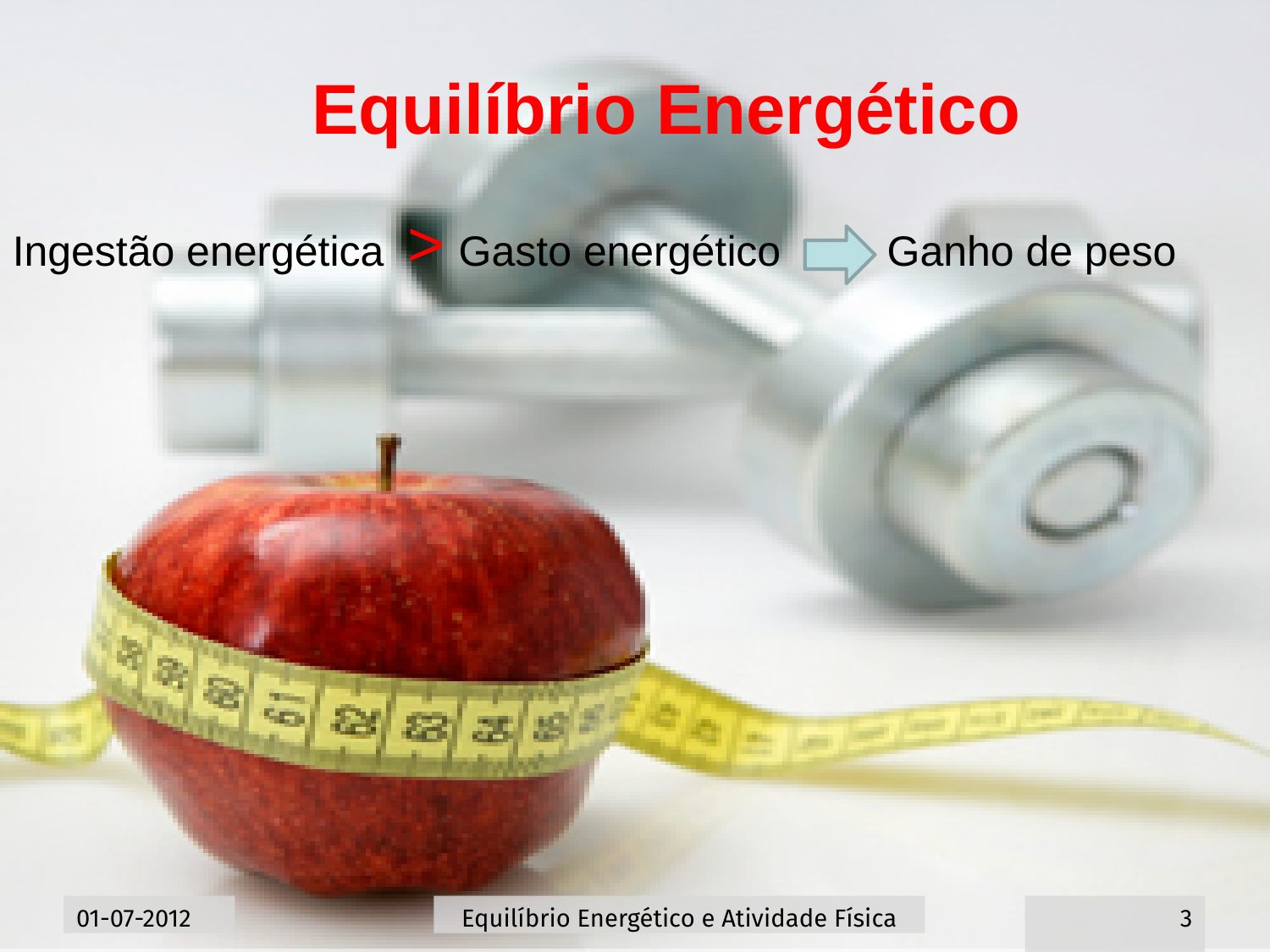

Equilíbrio Energético
Ingestão energética  > Gasto energético         Ganho de peso

01-07-2012
Equilíbrio Energético e Atividade Física

3